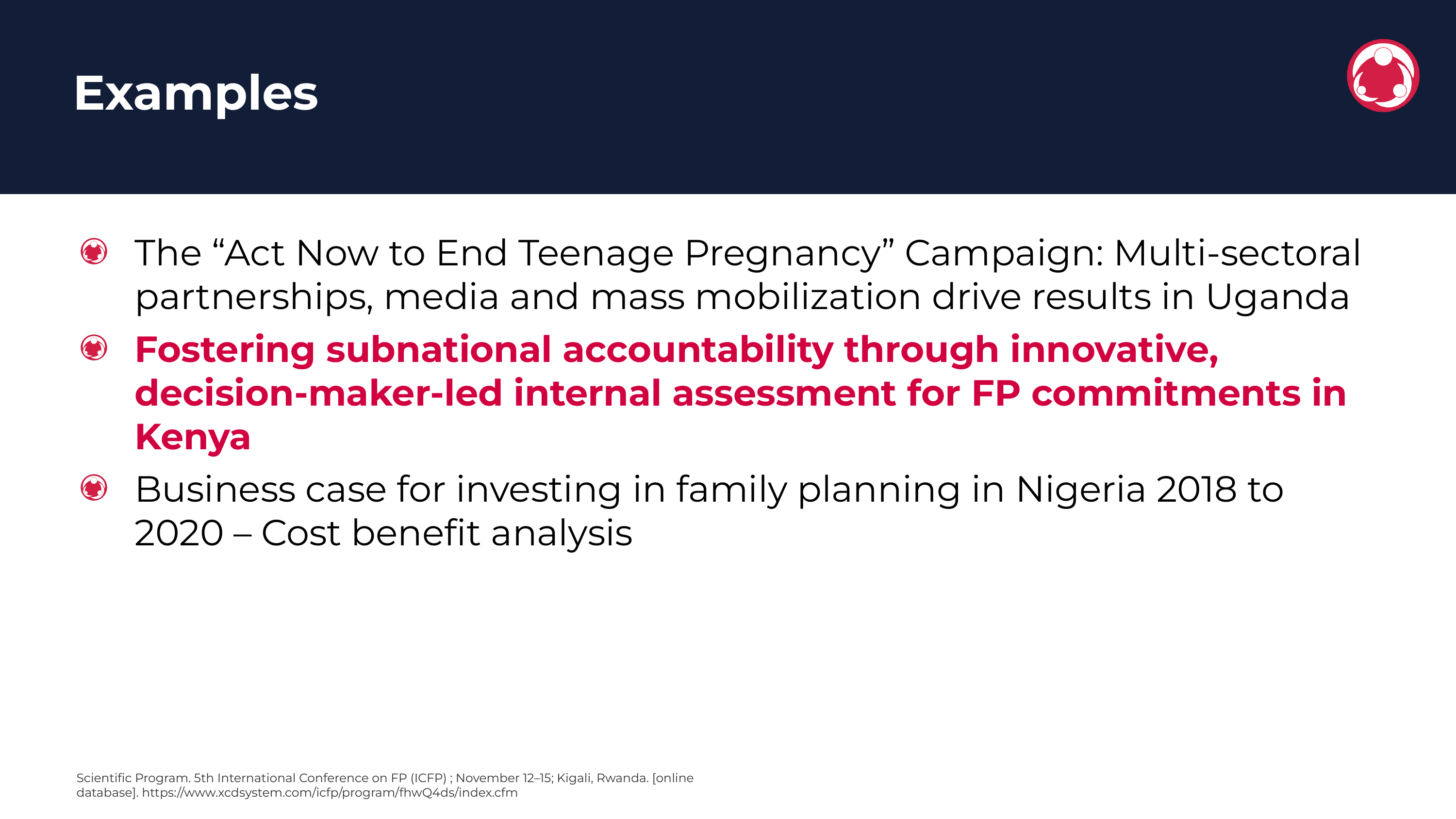

Examples
The “Act Now to End Teenage Pregnancy” Campaign: Multi-sectoral partnerships, media and mass mobilization drive results in Uganda
Fostering subnational accountability through innovative, decision-maker-led internal assessment for FP commitments in Kenya
Business case for investing in family planning in Nigeria 2018 to 2020 – Cost benefit analysis
Scientific Program. 5th International Conference on FP (ICFP) ; November 12–15; Kigali, Rwanda. [online database]. https://www.xcdsystem.com/icfp/program/fhwQ4ds/index.cfm